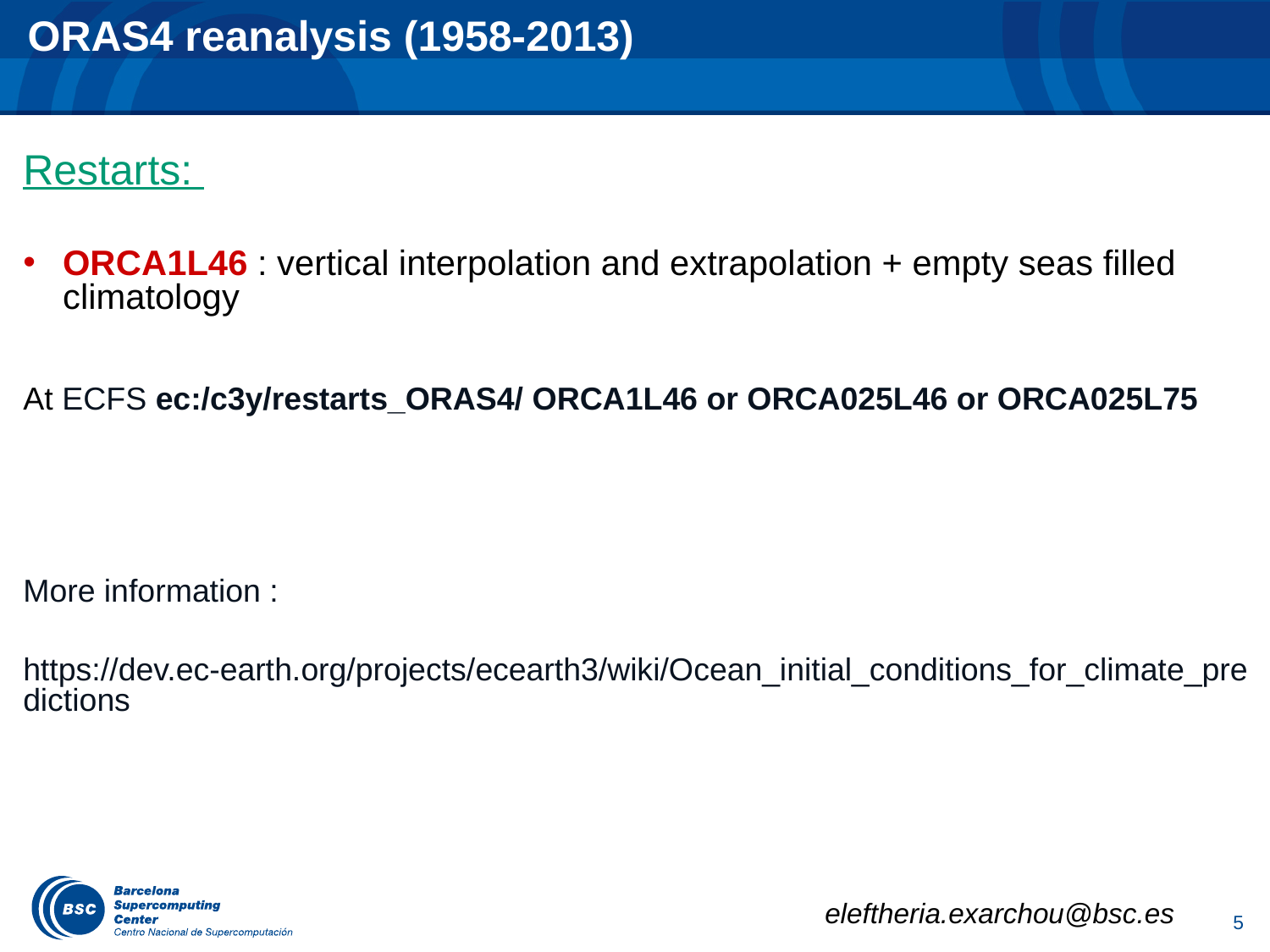

# ORAS4 reanalysis (1958-2013)
Restarts:

ORCA1L46 : vertical interpolation and extrapolation + empty seas filled climatology

At ECFS ec:/c3y/restarts_ORAS4/ ORCA1L46 or ORCA025L46 or ORCA025L75

More information :
 https://dev.ec-earth.org/projects/ecearth3/wiki/Ocean_initial_conditions_for_climate_predictions

5
eleftheria.exarchou@bsc.es